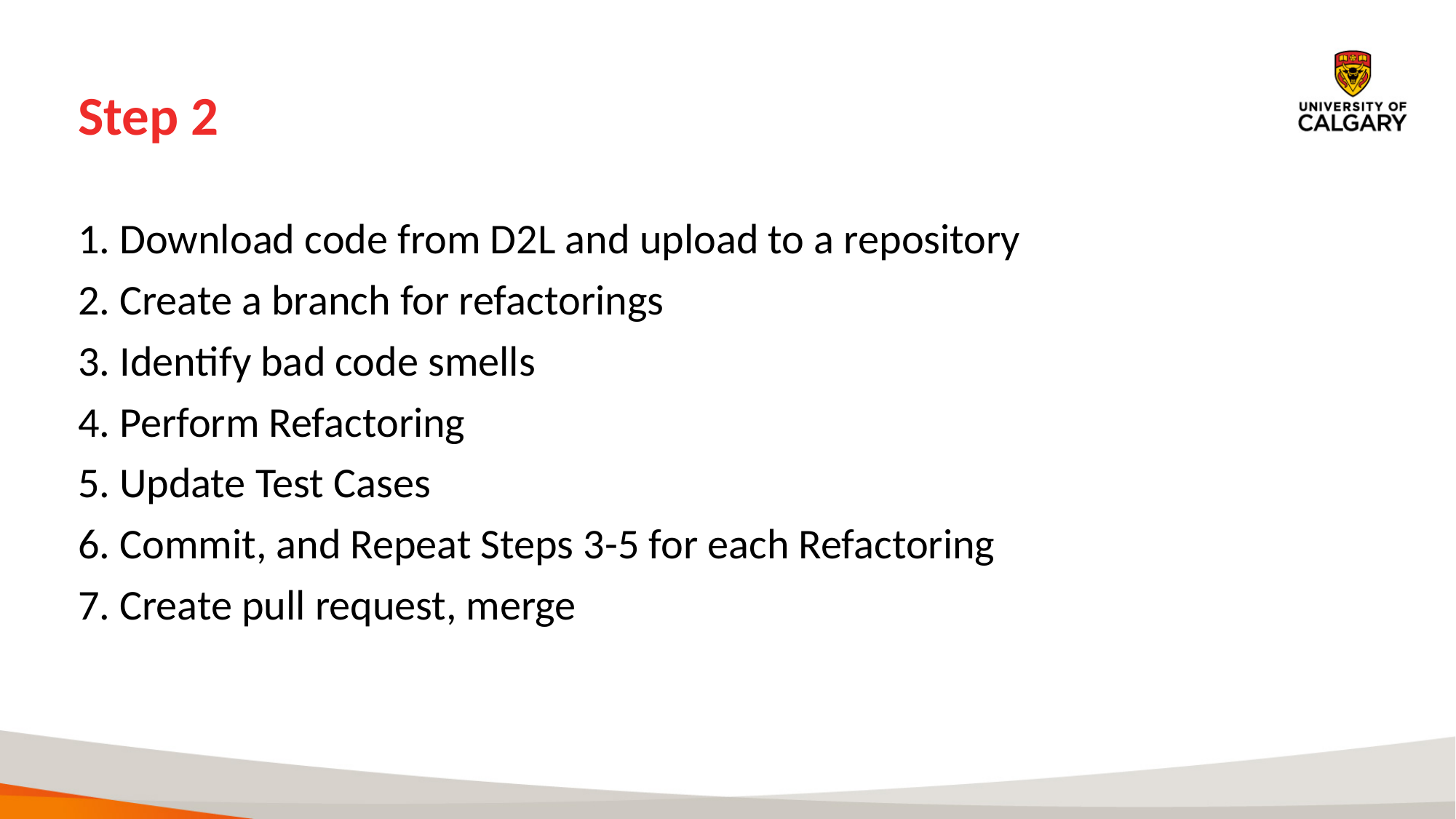

# Step 2
1. Download code from D2L and upload to a repository
2. Create a branch for refactorings
3. Identify bad code smells
4. Perform Refactoring
5. Update Test Cases
6. Commit, and Repeat Steps 3-5 for each Refactoring
7. Create pull request, merge